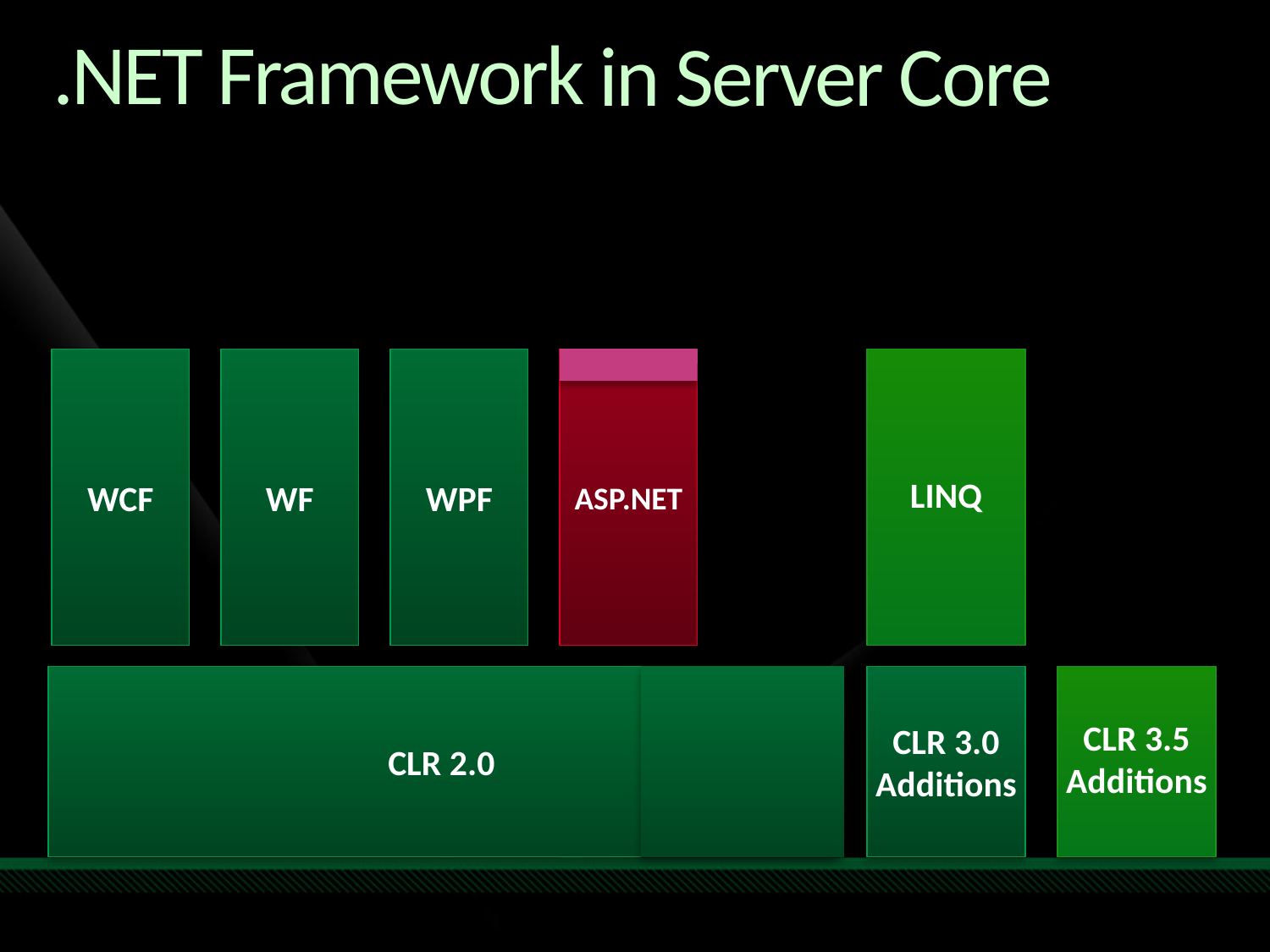

in Server Core
# .NET Framework
WCF
WF
WPF
ASP.NET

LINQ
WPF

CLR 2.0

CLR 3.0
Additions
CLR 3.5
Additions